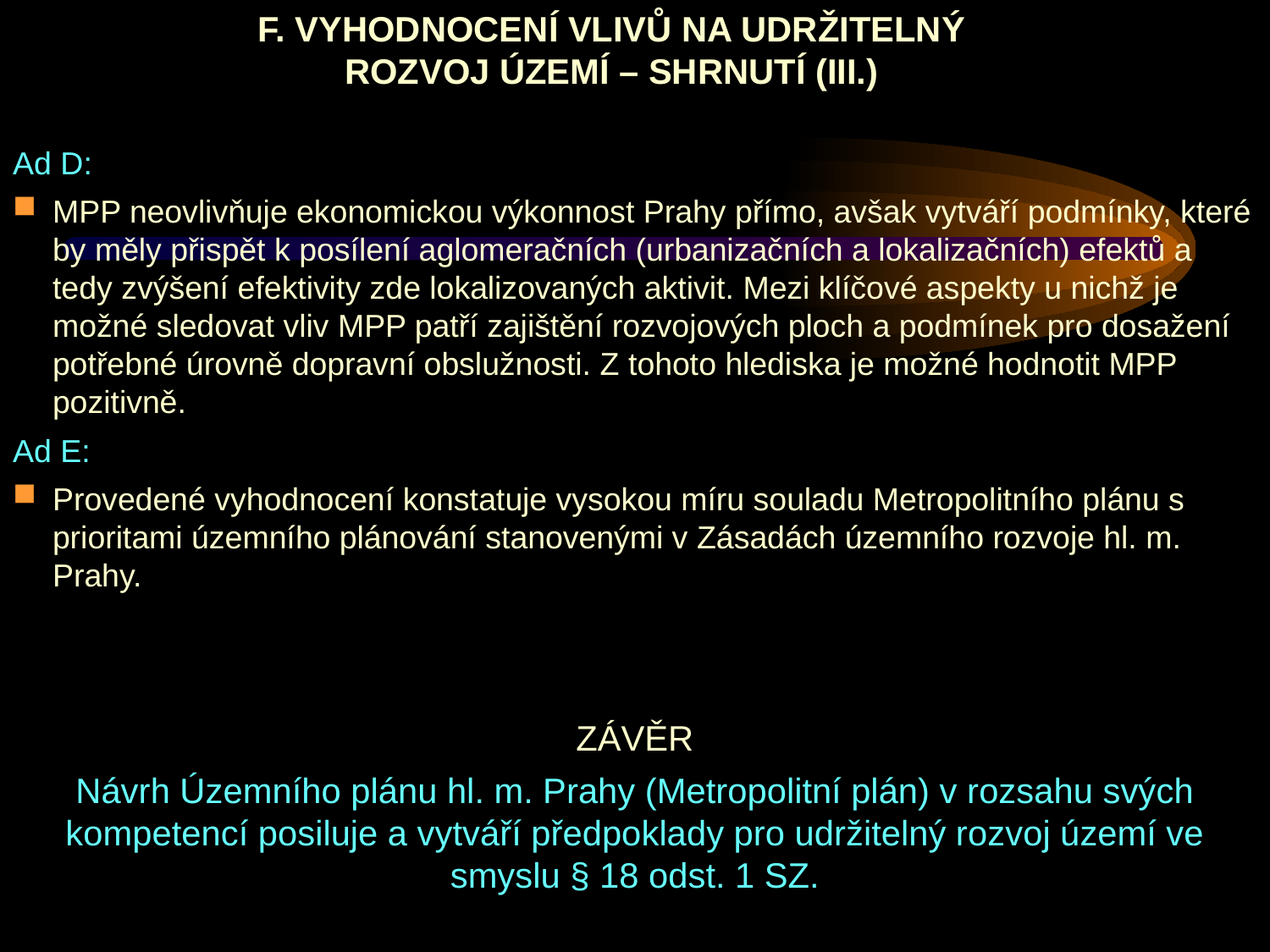

# F. VYHODNOCENÍ VLIVŮ NA UDRŽITELNÝ ROZVOJ ÚZEMÍ – SHRNUTÍ (III.)
Ad D:
MPP neovlivňuje ekonomickou výkonnost Prahy přímo, avšak vytváří podmínky, které by měly přispět k posílení aglomeračních (urbanizačních a lokalizačních) efektů a tedy zvýšení efektivity zde lokalizovaných aktivit. Mezi klíčové aspekty u nichž je možné sledovat vliv MPP patří zajištění rozvojových ploch a podmínek pro dosažení potřebné úrovně dopravní obslužnosti. Z tohoto hlediska je možné hodnotit MPP pozitivně.
Ad E:
Provedené vyhodnocení konstatuje vysokou míru souladu Metropolitního plánu s prioritami územního plánování stanovenými v Zásadách územního rozvoje hl. m. Prahy.

ZÁVĚR
Návrh Územního plánu hl. m. Prahy (Metropolitní plán) v rozsahu svých kompetencí posiluje a vytváří předpoklady pro udržitelný rozvoj území ve smyslu § 18 odst. 1 SZ.